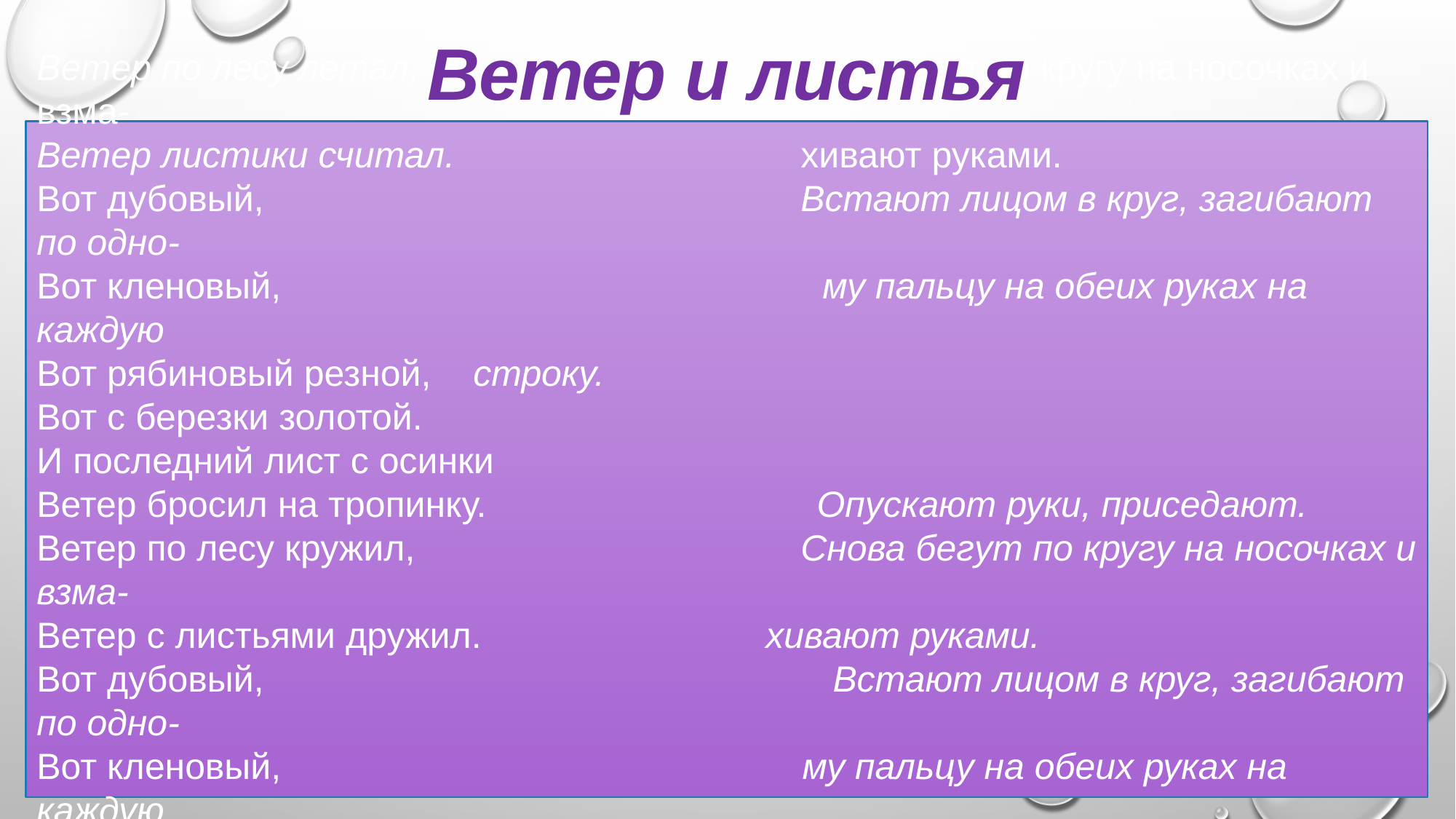

Ветер и листья
Ветер по лесу летал,				Дети бегут по кругу на носочках и взма-
Ветер листики считал.				хивают руками.
Вот дубовый,	                                        	Встают лицом в круг, загибают по одно-
Вот кленовый,	                                             му пальцу на обеих руках на каждую
Вот рябиновый резной,	строку.
Вот с березки золотой.
И последний лист с осинки
Ветер бросил на тропинку.	                       Опускают руки, приседают.
Ветер по лесу кружил,                              	Снова бегут по кругу на носочках и взма-
Ветер с листьями дружил.	                  хивают руками.
Вот дубовый,	                                              Встают лицом в круг, загибают по одно-
Вот кленовый,	                                           му пальцу на обеих руках на каждую